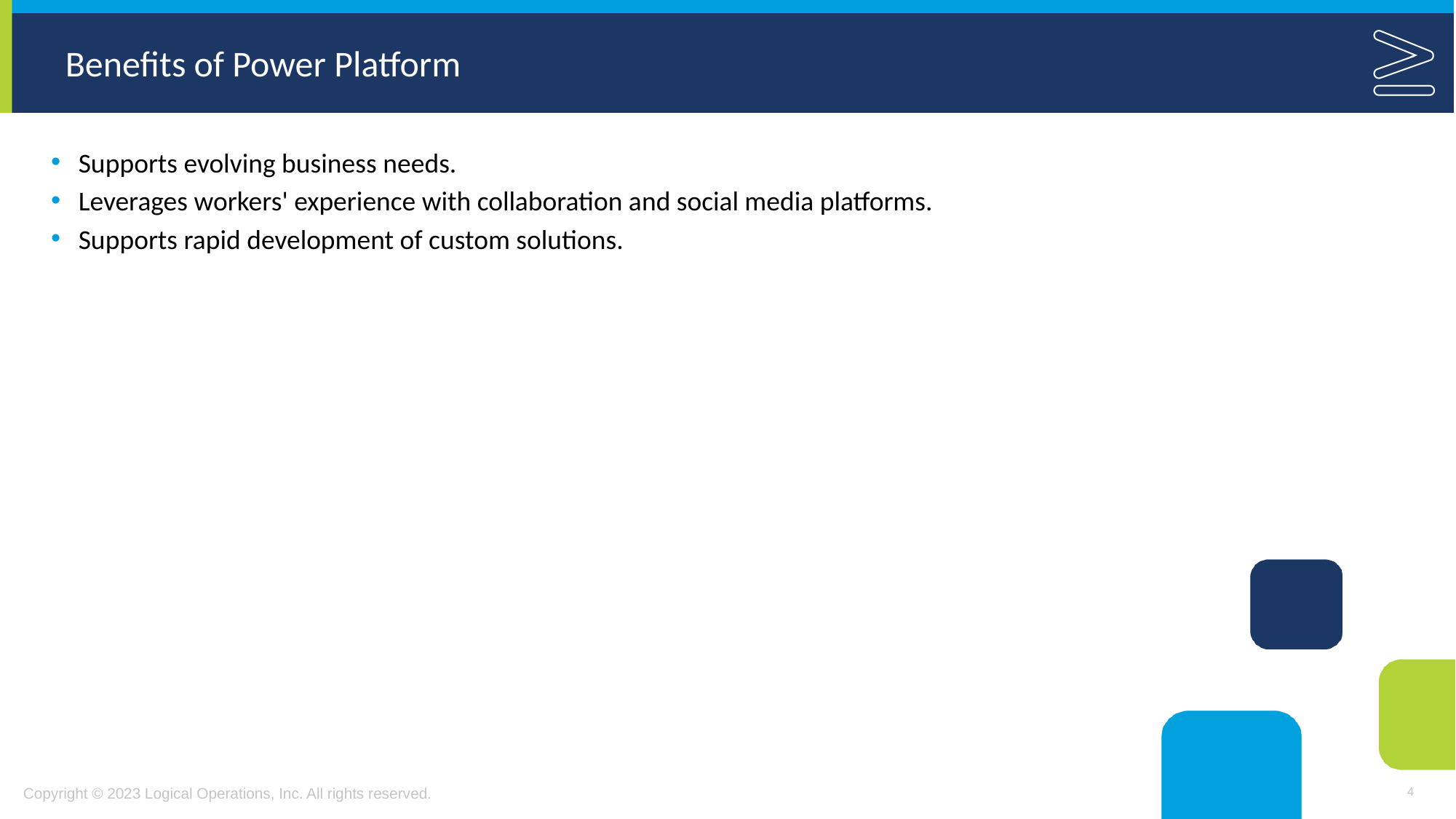

# Benefits of Power Platform
Supports evolving business needs.
Leverages workers' experience with collaboration and social media platforms.
Supports rapid development of custom solutions.
4